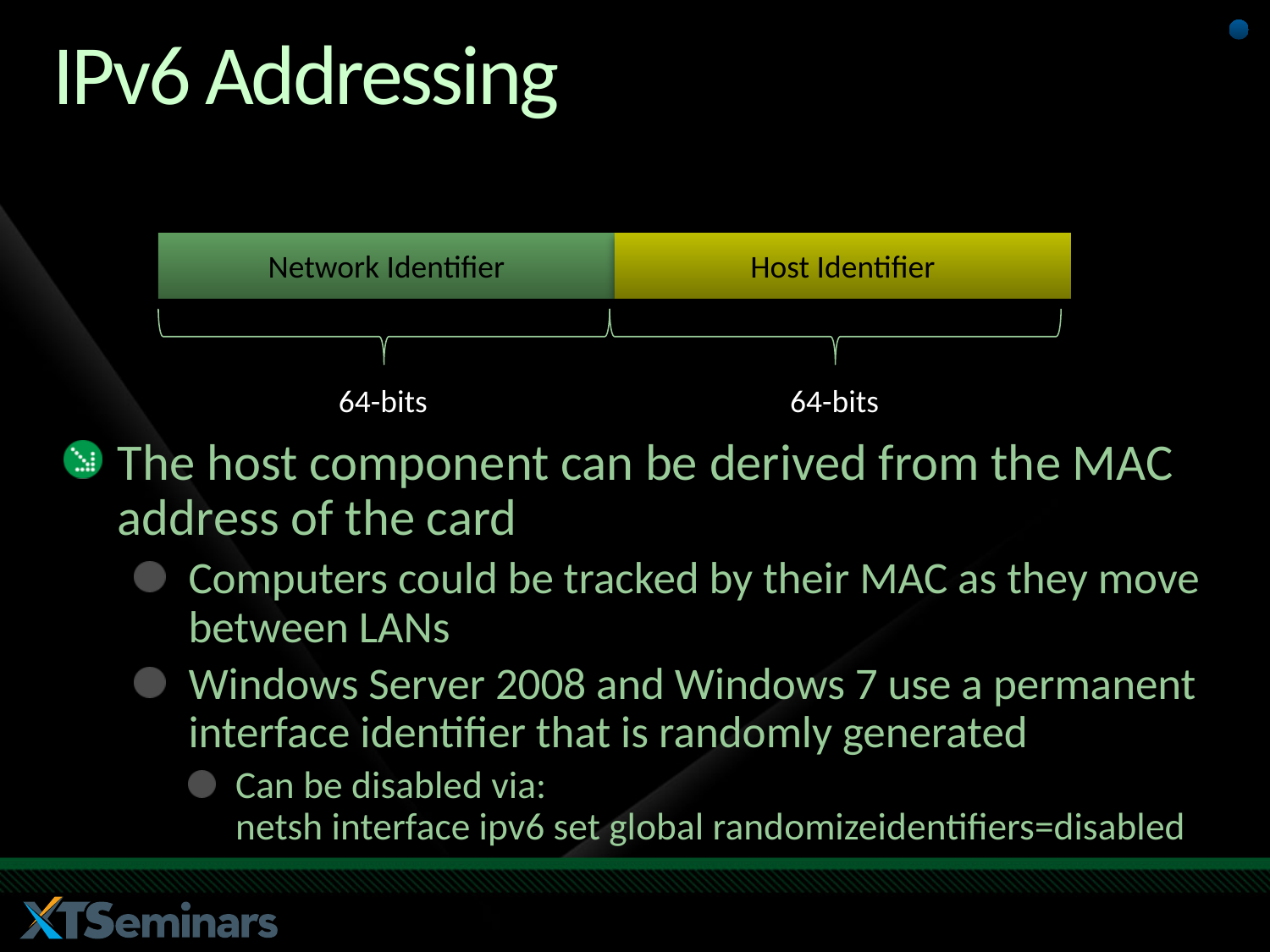

# IPv6 Addressing

Network Identifier
Host Identifier
64-bits
64-bits
The host component can be derived from the MAC address of the card
Computers could be tracked by their MAC as they move between LANs
Windows Server 2008 and Windows 7 use a permanent interface identifier that is randomly generated
Can be disabled via:
netsh interface ipv6 set global randomizeidentifiers=disabled